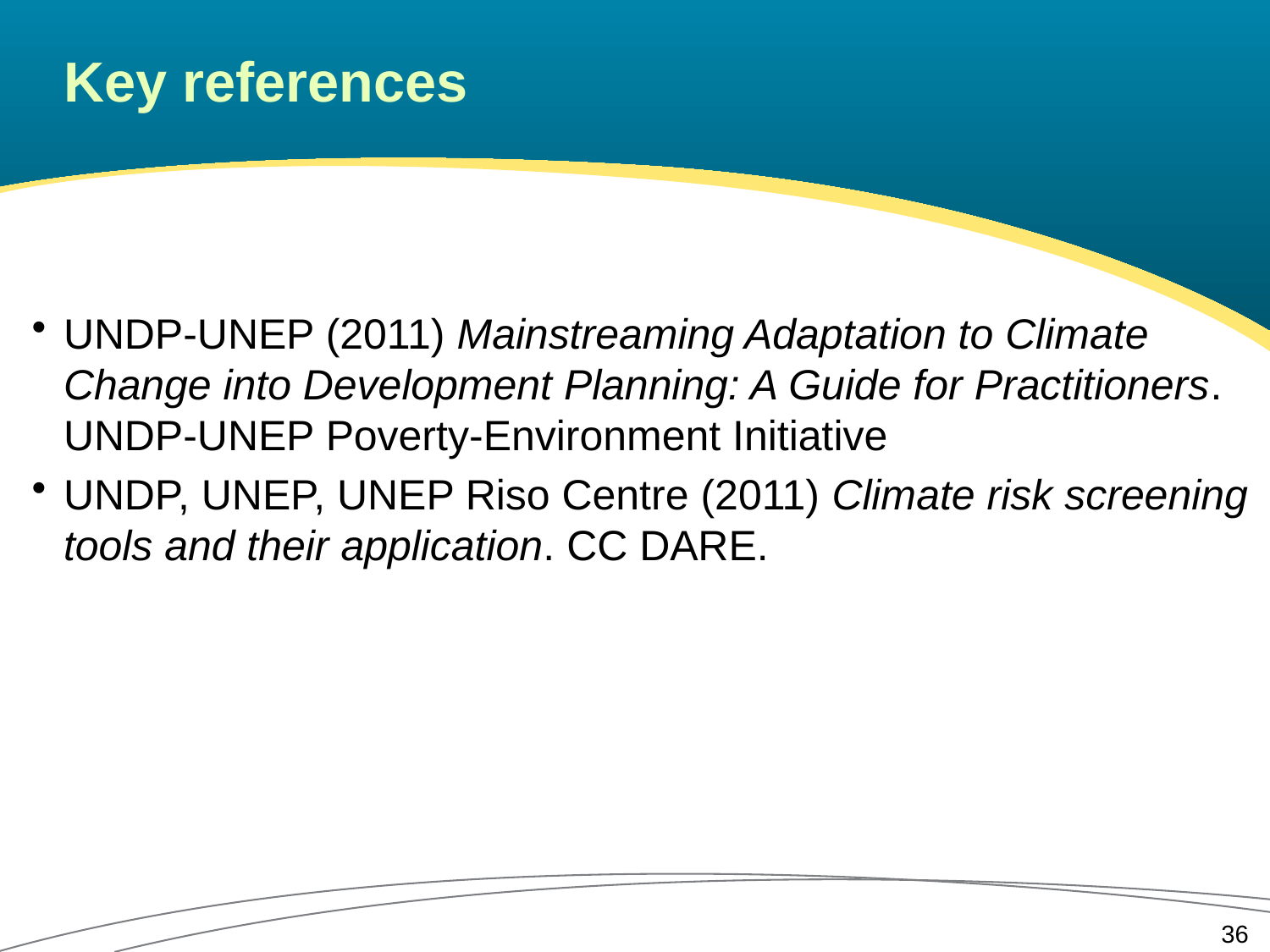

# Key references
UNDP-UNEP (2011) Mainstreaming Adaptation to Climate Change into Development Planning: A Guide for Practitioners. UNDP-UNEP Poverty-Environment Initiative
UNDP, UNEP, UNEP Riso Centre (2011) Climate risk screening tools and their application. CC DARE.
36